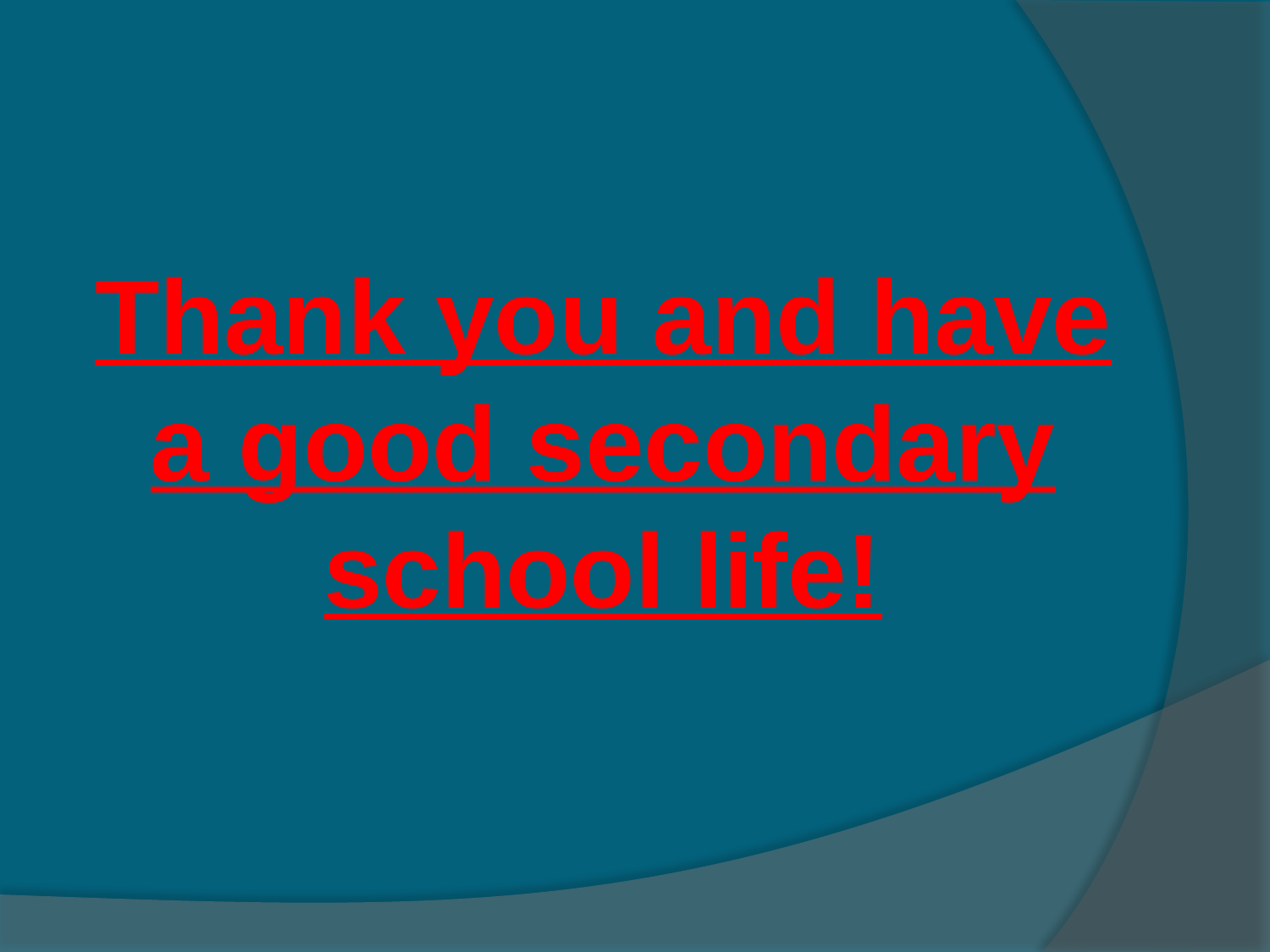

# Thank you and have a good secondary school life!